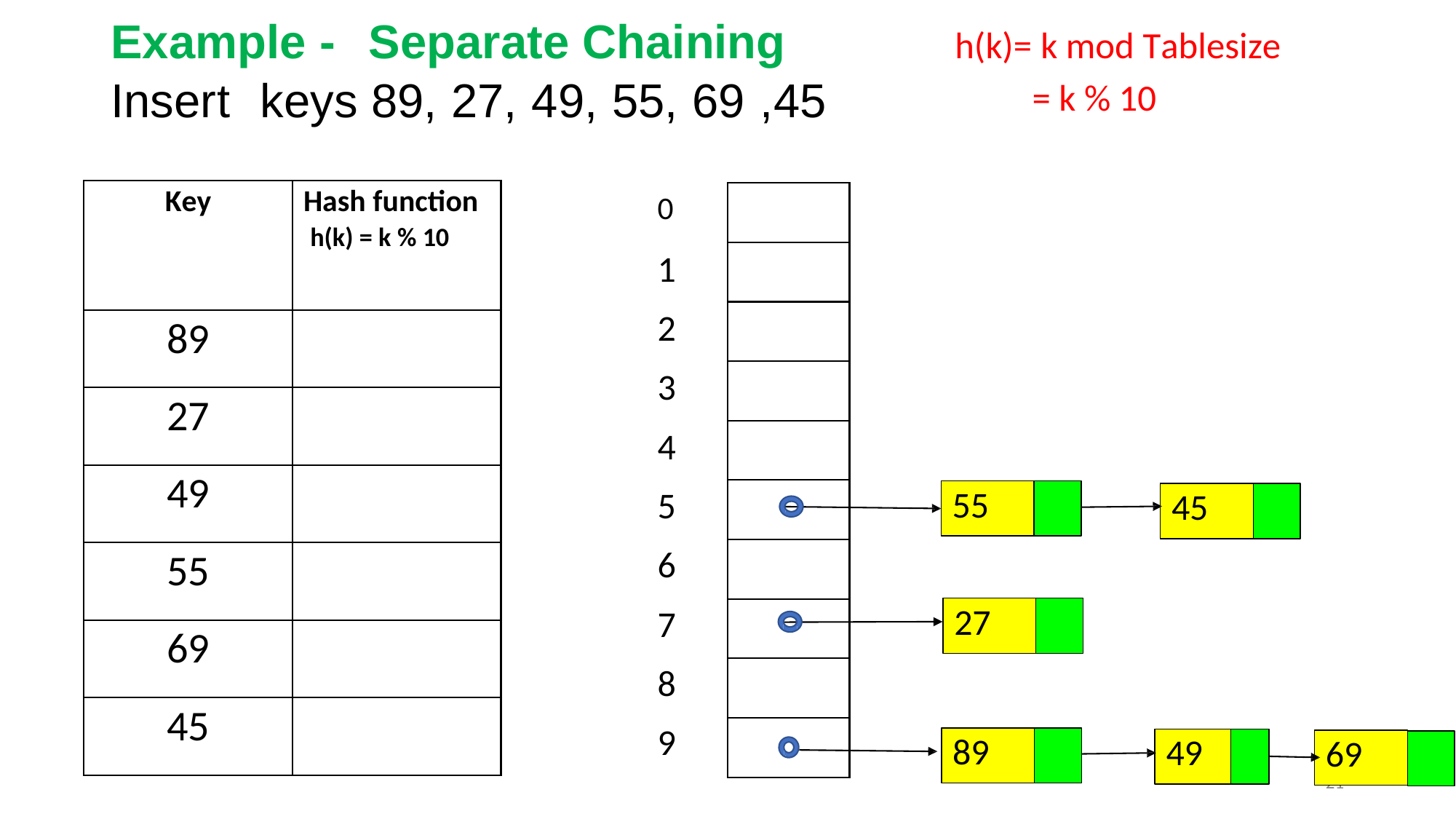

Example -
Separate Chaining
h(k)= k mod Tablesize
= k % 10
Insert
keys
89,
27,
49,
55,
69
,45

Key
Hash function
h(k) = k % 10

0
1
2
3
4
5
6
7
8
9

89

9

27

7

49

9

55

45

55

5

27

69

9

45

5

89

49

21

69